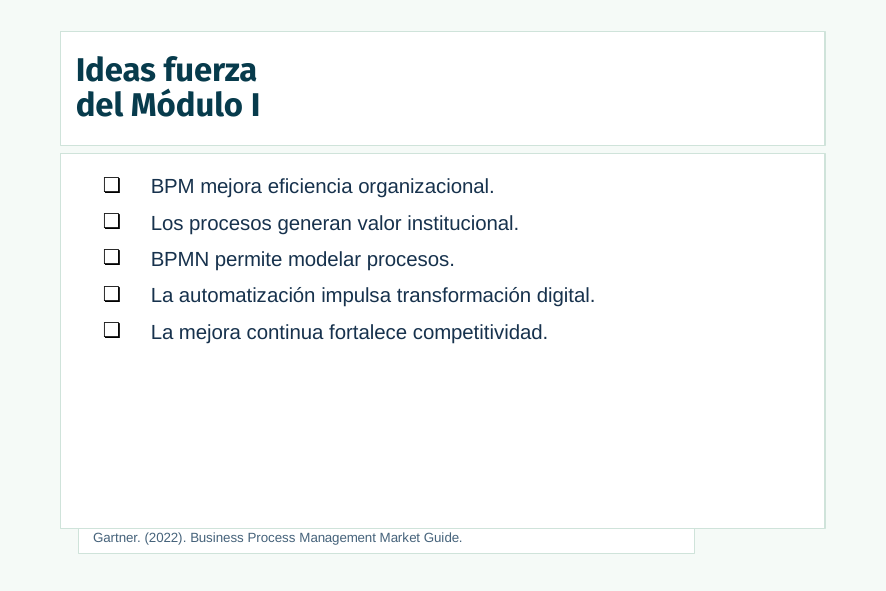

# Ideas fuerza
del Módulo I
BPM mejora eficiencia organizacional.
Los procesos generan valor institucional.
BPMN permite modelar procesos.
La automatización impulsa transformación digital.
La mejora continua fortalece competitividad.
Gartner. (2022). Business Process Management Market Guide.